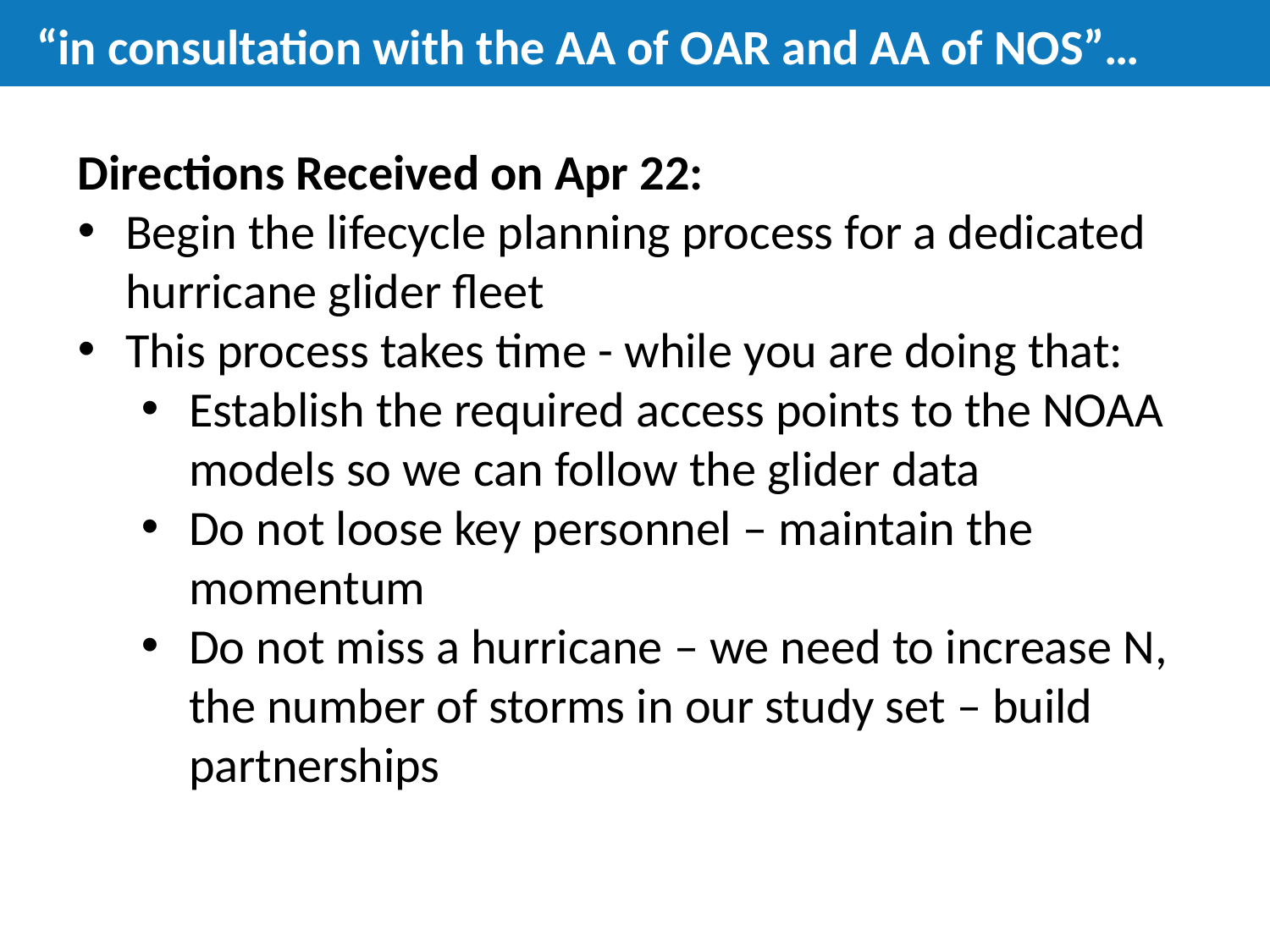

“in consultation with the AA of OAR and AA of NOS”…
Directions Received on Apr 22:
Begin the lifecycle planning process for a dedicated hurricane glider fleet
This process takes time - while you are doing that:
Establish the required access points to the NOAA models so we can follow the glider data
Do not loose key personnel – maintain the momentum
Do not miss a hurricane – we need to increase N, the number of storms in our study set – build partnerships